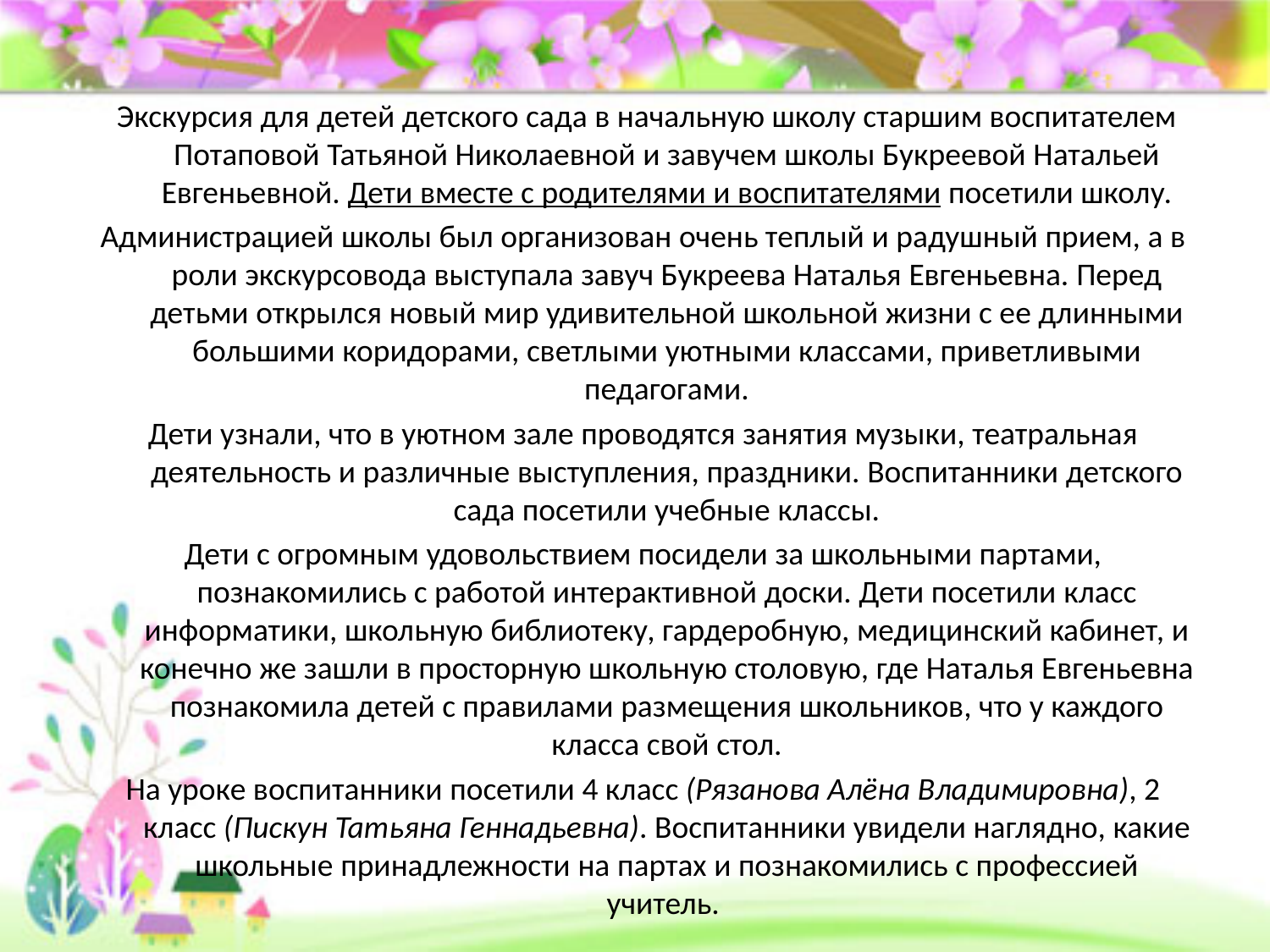

Экскурсия для детей детского сада в начальную школу старшим воспитателем Потаповой Татьяной Николаевной и завучем школы Букреевой Натальей Евгеньевной. Дети вместе с родителями и воспитателями посетили школу.
Администрацией школы был организован очень теплый и радушный прием, а в роли экскурсовода выступала завуч Букреева Наталья Евгеньевна. Перед детьми открылся новый мир удивительной школьной жизни с ее длинными большими коридорами, светлыми уютными классами, приветливыми педагогами.
Дети узнали, что в уютном зале проводятся занятия музыки, театральная деятельность и различные выступления, праздники. Воспитанники детского сада посетили учебные классы.
Дети с огромным удовольствием посидели за школьными партами, познакомились с работой интерактивной доски. Дети посетили класс информатики, школьную библиотеку, гардеробную, медицинский кабинет, и конечно же зашли в просторную школьную столовую, где Наталья Евгеньевна познакомила детей с правилами размещения школьников, что у каждого класса свой стол.
На уроке воспитанники посетили 4 класс (Рязанова Алёна Владимировна), 2 класс (Пискун Татьяна Геннадьевна). Воспитанники увидели наглядно, какие школьные принадлежности на партах и познакомились с профессией учитель.